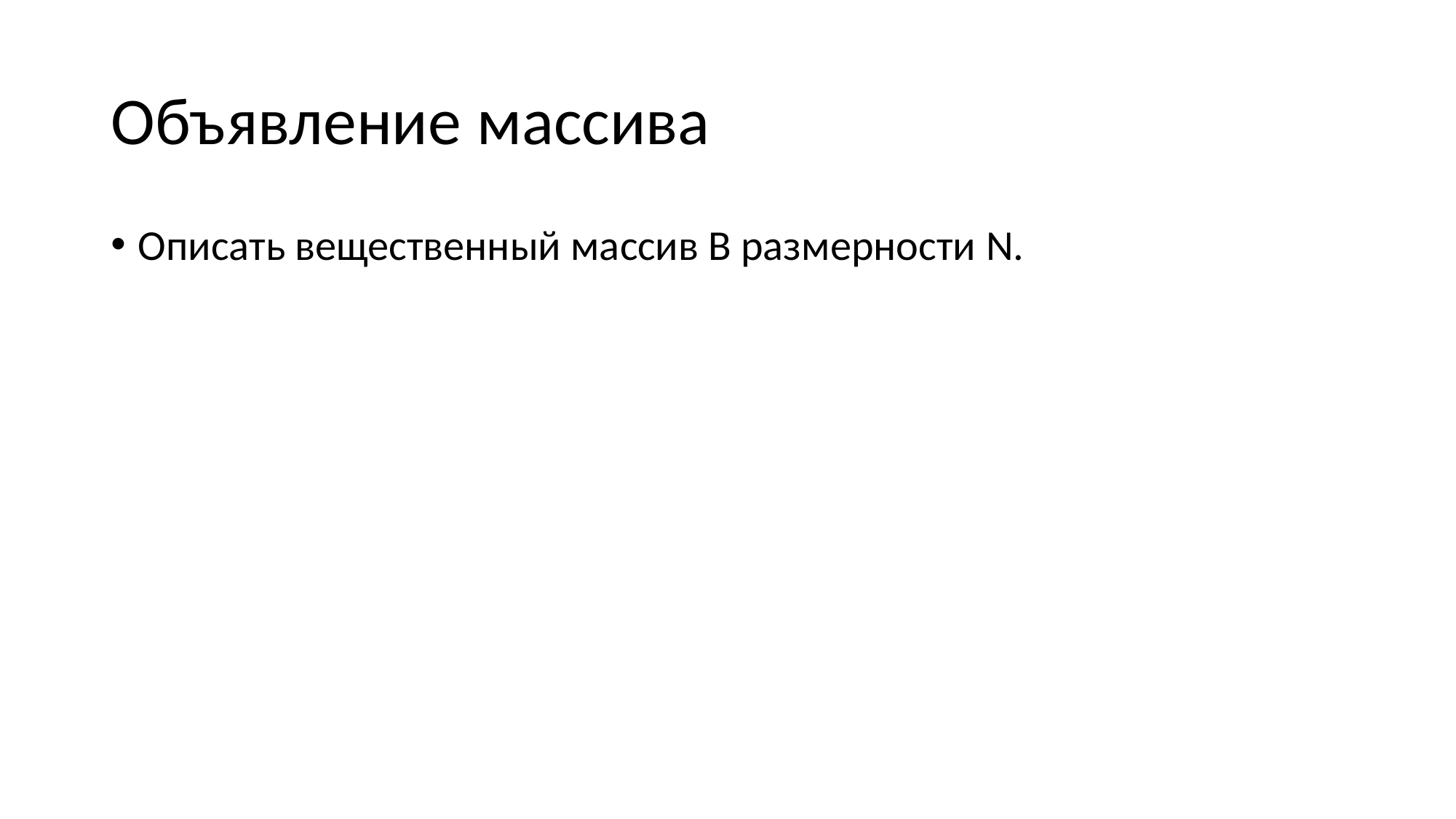

# Объявление массива
Описать вещественный массив В размерности N.